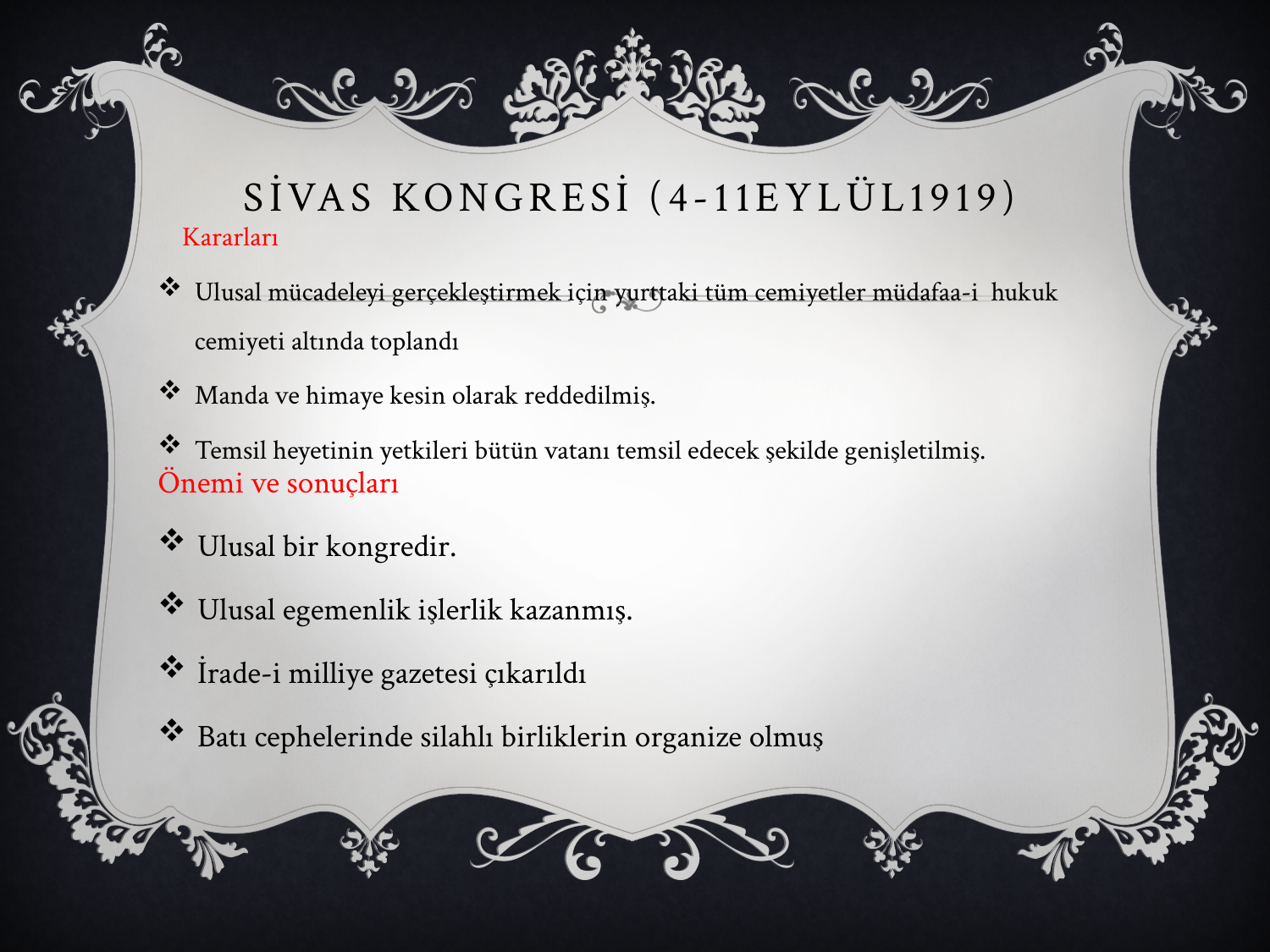

# Sivas kongresi (4-11eylül1919)
    Kararları
Ulusal mücadeleyi gerçekleştirmek için yurttaki tüm cemiyetler müdafaa-i  hukuk cemiyeti altında toplandı
Manda ve himaye kesin olarak reddedilmiş.
Temsil heyetinin yetkileri bütün vatanı temsil edecek şekilde genişletilmiş.

Önemi ve sonuçları
Ulusal bir kongredir.
Ulusal egemenlik işlerlik kazanmış.
İrade-i milliye gazetesi çıkarıldı
Batı cephelerinde silahlı birliklerin organize olmuş